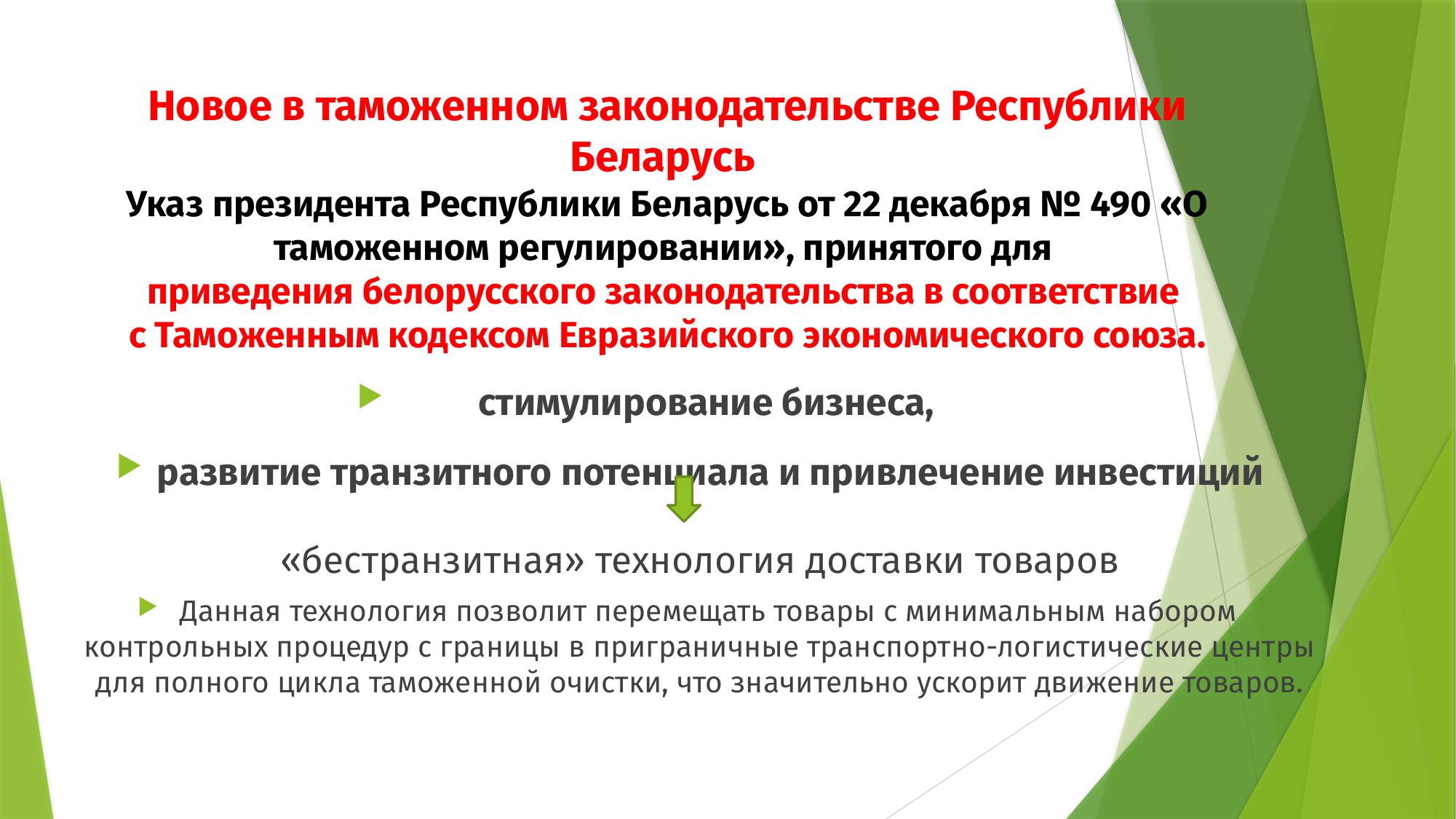

# Новое в таможенном законодательстве Республики Беларусь Указ президента Республики Беларусь от 22 декабря № 490 «О таможенном регулировании», принятого для приведения белорусского законодательства в соответствие с Таможенным кодексом Евразийского экономического союза.
стимулирование бизнеса,
развитие транзитного потенциала и привлечение инвестиций
«бестранзитная» технология доставки товаров
Данная технология позволит перемещать товары с минимальным набором контрольных процедур с границы в приграничные транспортно-логистические центры для полного цикла таможенной очистки, что значительно ускорит движение товаров.